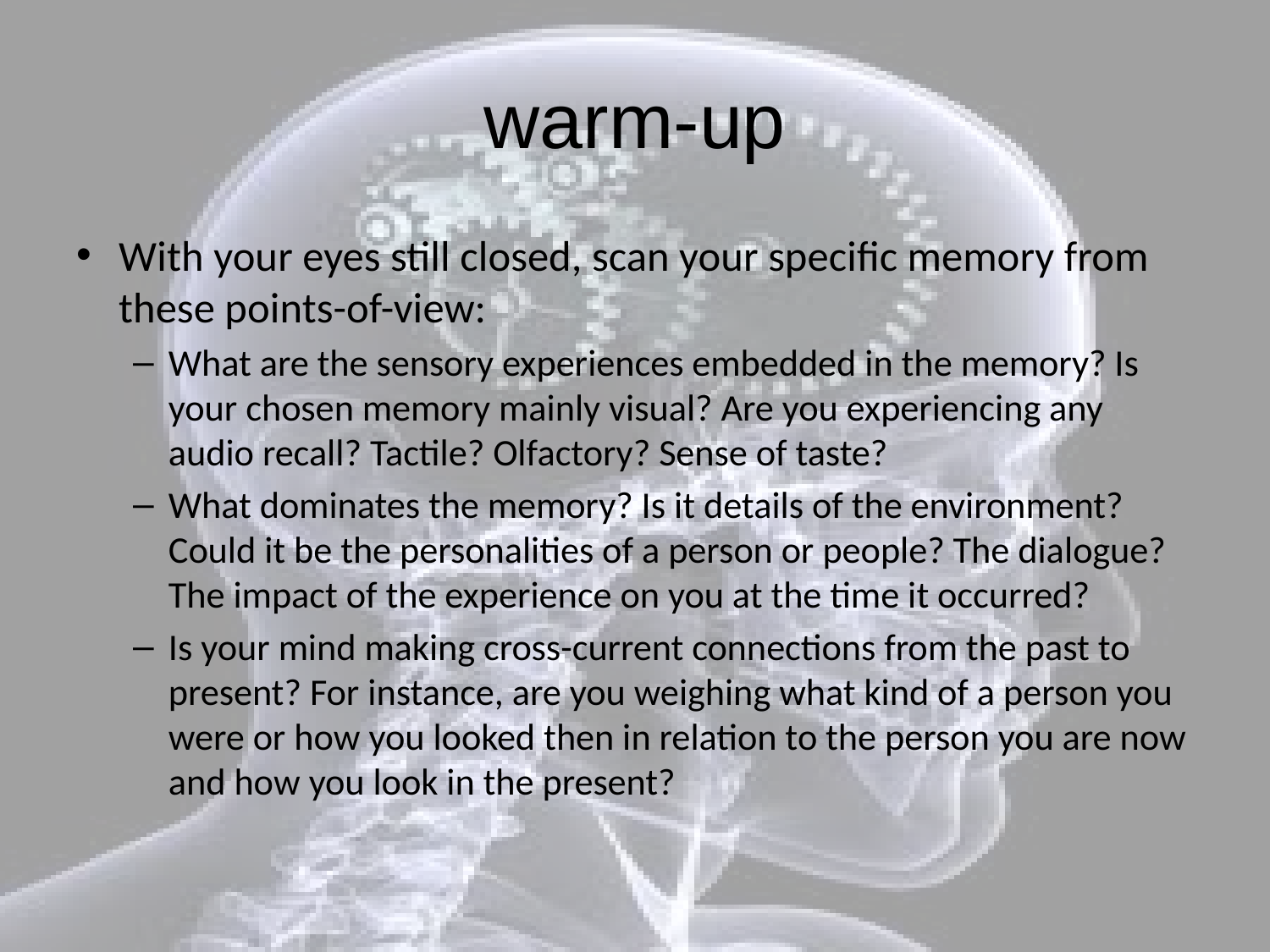

# warm-up
With your eyes still closed, scan your specific memory from these points-of-view:
What are the sensory experiences embedded in the memory? Is your chosen memory mainly visual? Are you experiencing any audio recall? Tactile? Olfactory? Sense of taste?
What dominates the memory? Is it details of the environment? Could it be the personalities of a person or people? The dialogue? The impact of the experience on you at the time it occurred?
Is your mind making cross-current connections from the past to present? For instance, are you weighing what kind of a person you were or how you looked then in relation to the person you are now and how you look in the present?